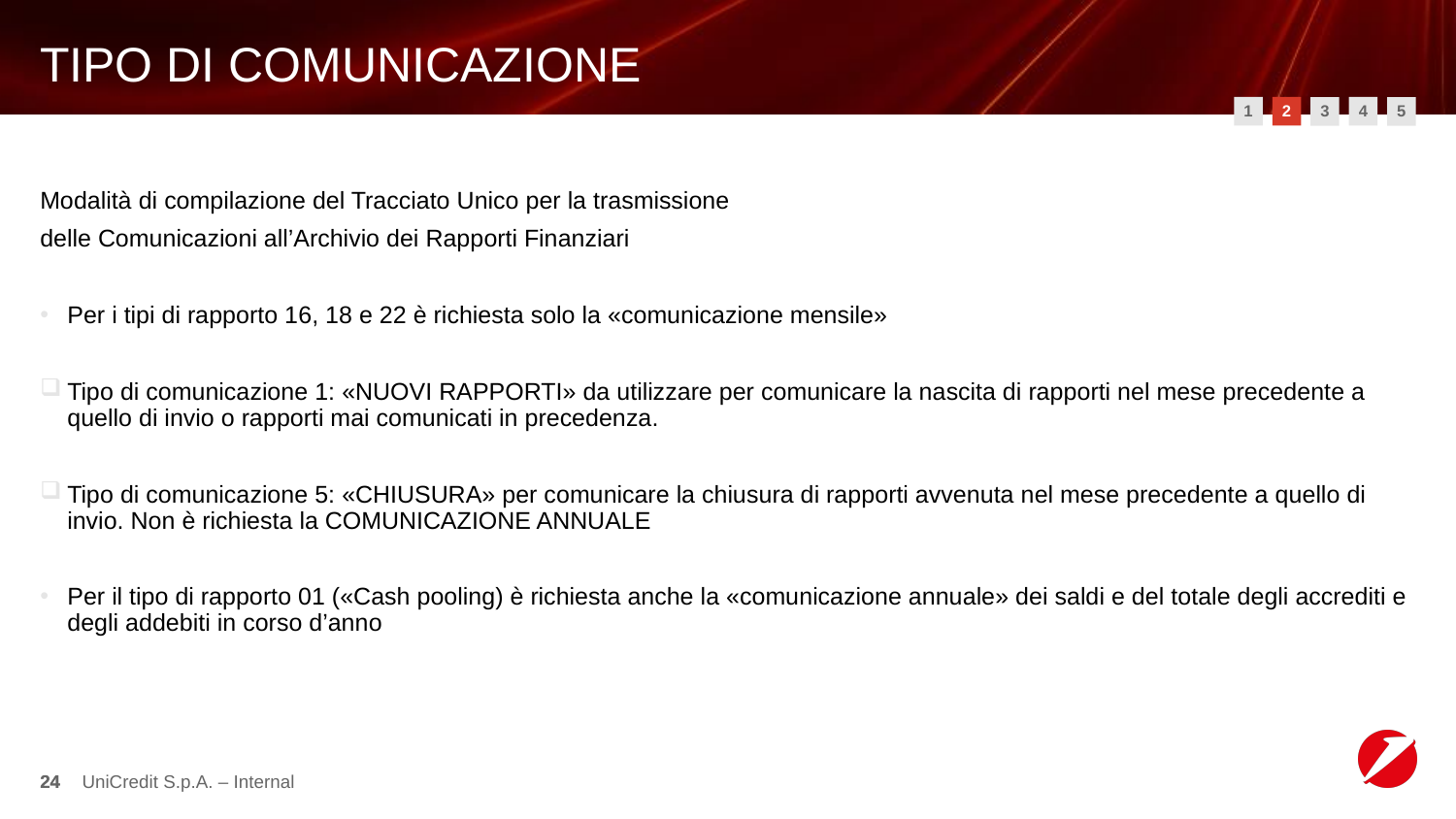

# TIPO DI COMUNICAZIONE
1
2
4
3
5

Modalità di compilazione del Tracciato Unico per la trasmissione
delle Comunicazioni all’Archivio dei Rapporti Finanziari

Per i tipi di rapporto 16, 18 e 22 è richiesta solo la «comunicazione mensile»

Tipo di comunicazione 1: «NUOVI RAPPORTI» da utilizzare per comunicare la nascita di rapporti nel mese precedente a quello di invio o rapporti mai comunicati in precedenza.

Tipo di comunicazione 5: «CHIUSURA» per comunicare la chiusura di rapporti avvenuta nel mese precedente a quello di invio. Non è richiesta la COMUNICAZIONE ANNUALE

Per il tipo di rapporto 01 («Cash pooling) è richiesta anche la «comunicazione annuale» dei saldi e del totale degli accrediti e degli addebiti in corso d’anno

UniCredit S.p.A. – Internal